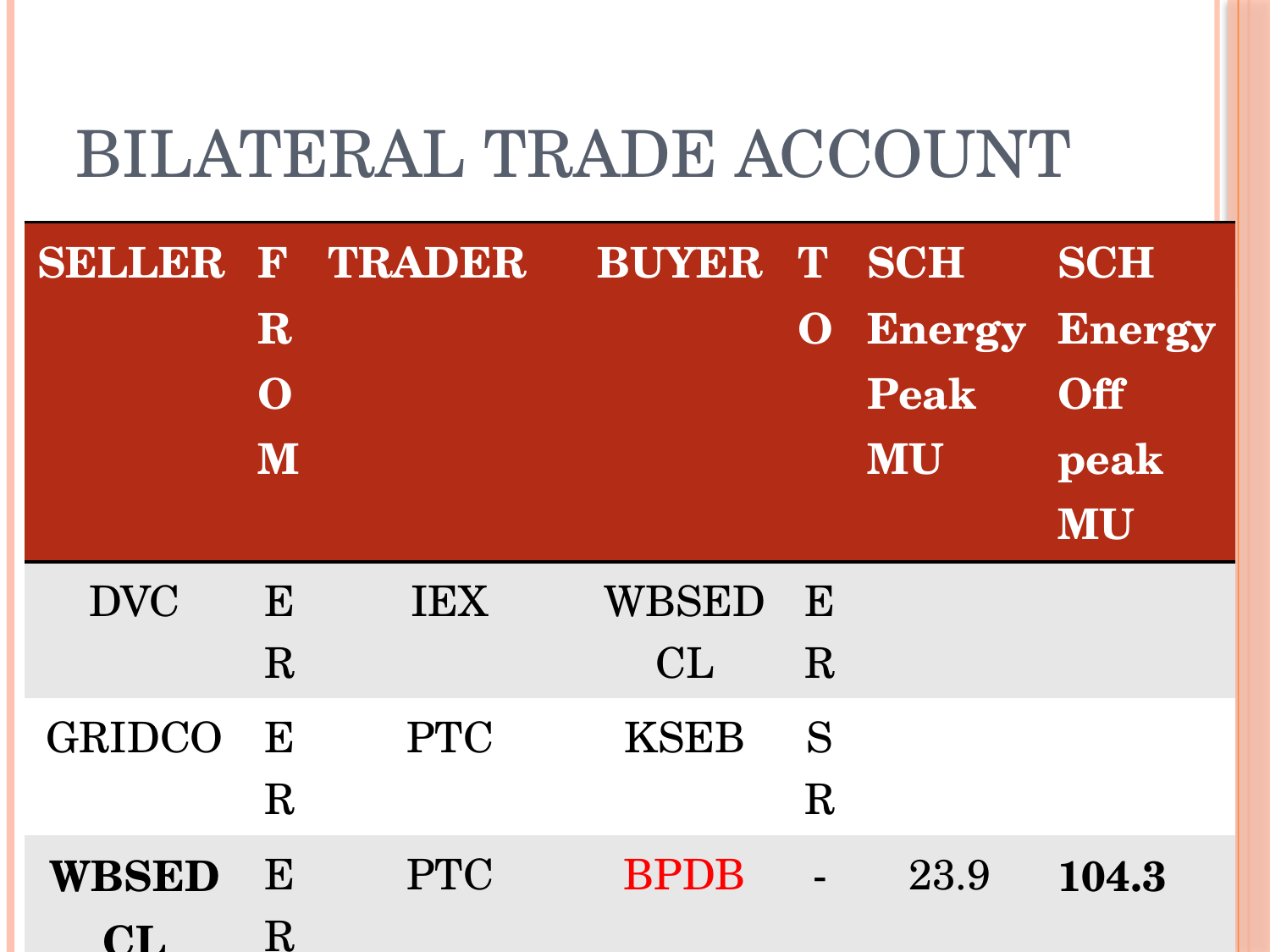

# Bilateral trade account
| SELLER | FROM | TRADER | BUYER | TO | SCH Energy Peak MU | SCH Energy Off peak MU |
| --- | --- | --- | --- | --- | --- | --- |
| DVC | ER | IEX | WBSEDCL | ER |  |  |
| GRIDCO | ER | PTC | KSEB | SR |  |  |
| WBSEDCL | ER | PTC | BPDB | - | 23.9 | 104.3 |
4